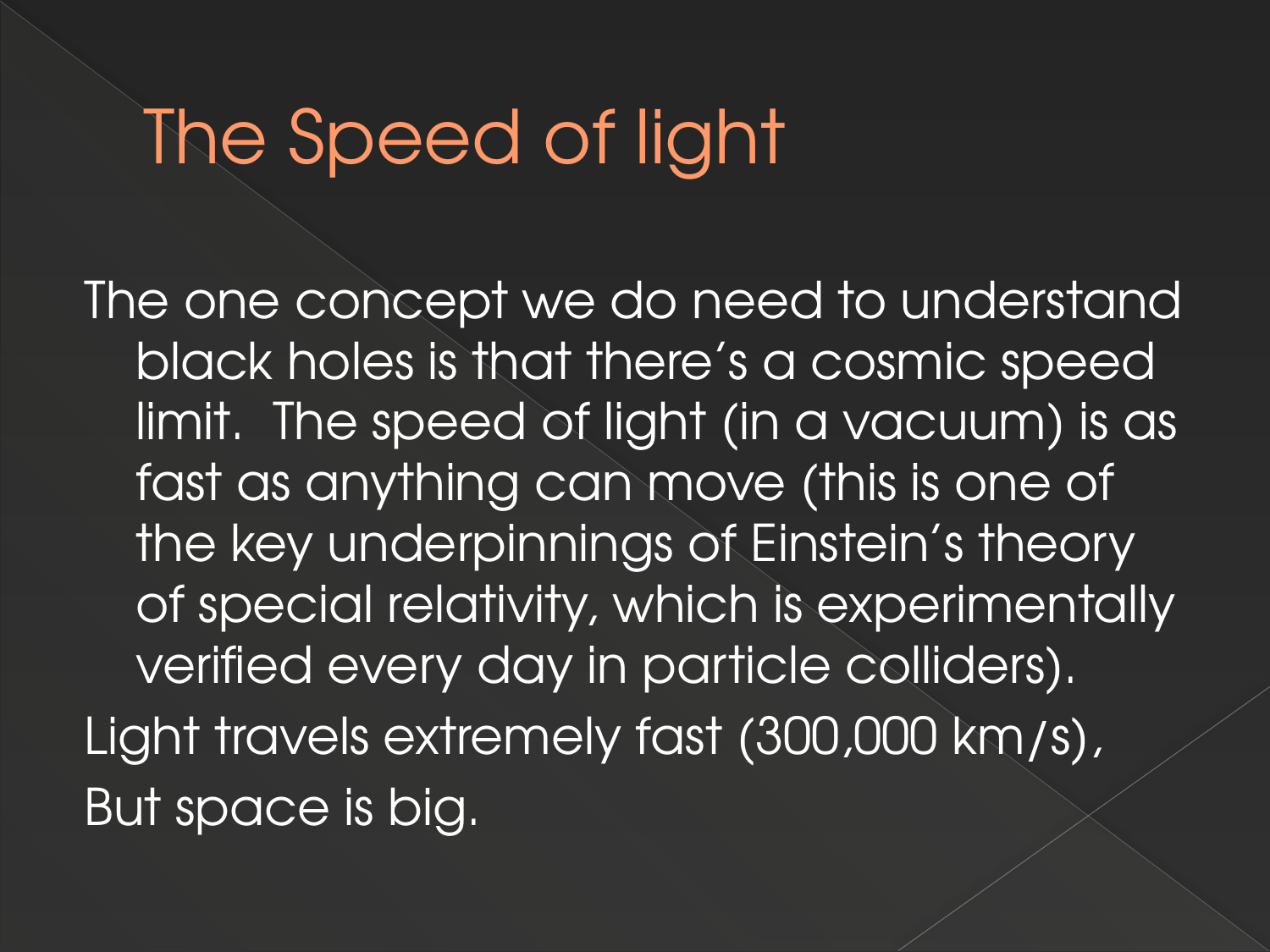

# The Speed of light
The one concept we do need to understand black holes is that there’s a cosmic speed limit.  The speed of light (in a vacuum) is as fast as anything can move (this is one of the key underpinnings of Einstein’s theory of special relativity, which is experimentally verified every day in particle colliders).
Light travels extremely fast (300,000 km/s),
But space is big.